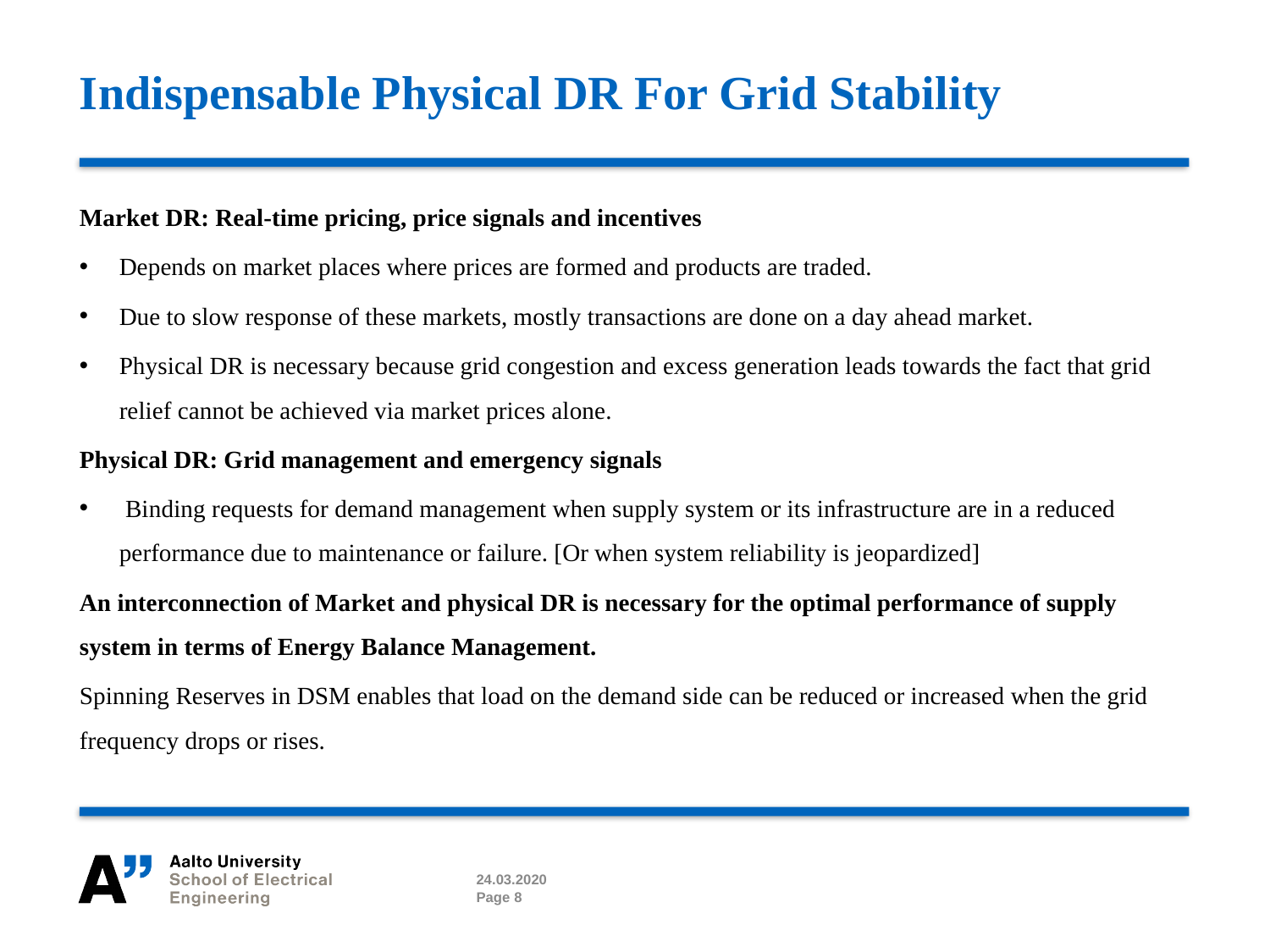

# Indispensable Physical DR For Grid Stability
Market DR: Real-time pricing, price signals and incentives
Depends on market places where prices are formed and products are traded.
Due to slow response of these markets, mostly transactions are done on a day ahead market.
Physical DR is necessary because grid congestion and excess generation leads towards the fact that grid relief cannot be achieved via market prices alone.
Physical DR: Grid management and emergency signals
 Binding requests for demand management when supply system or its infrastructure are in a reduced performance due to maintenance or failure. [Or when system reliability is jeopardized]
An interconnection of Market and physical DR is necessary for the optimal performance of supply system in terms of Energy Balance Management.
Spinning Reserves in DSM enables that load on the demand side can be reduced or increased when the grid frequency drops or rises.

24.03.2020

Page 8